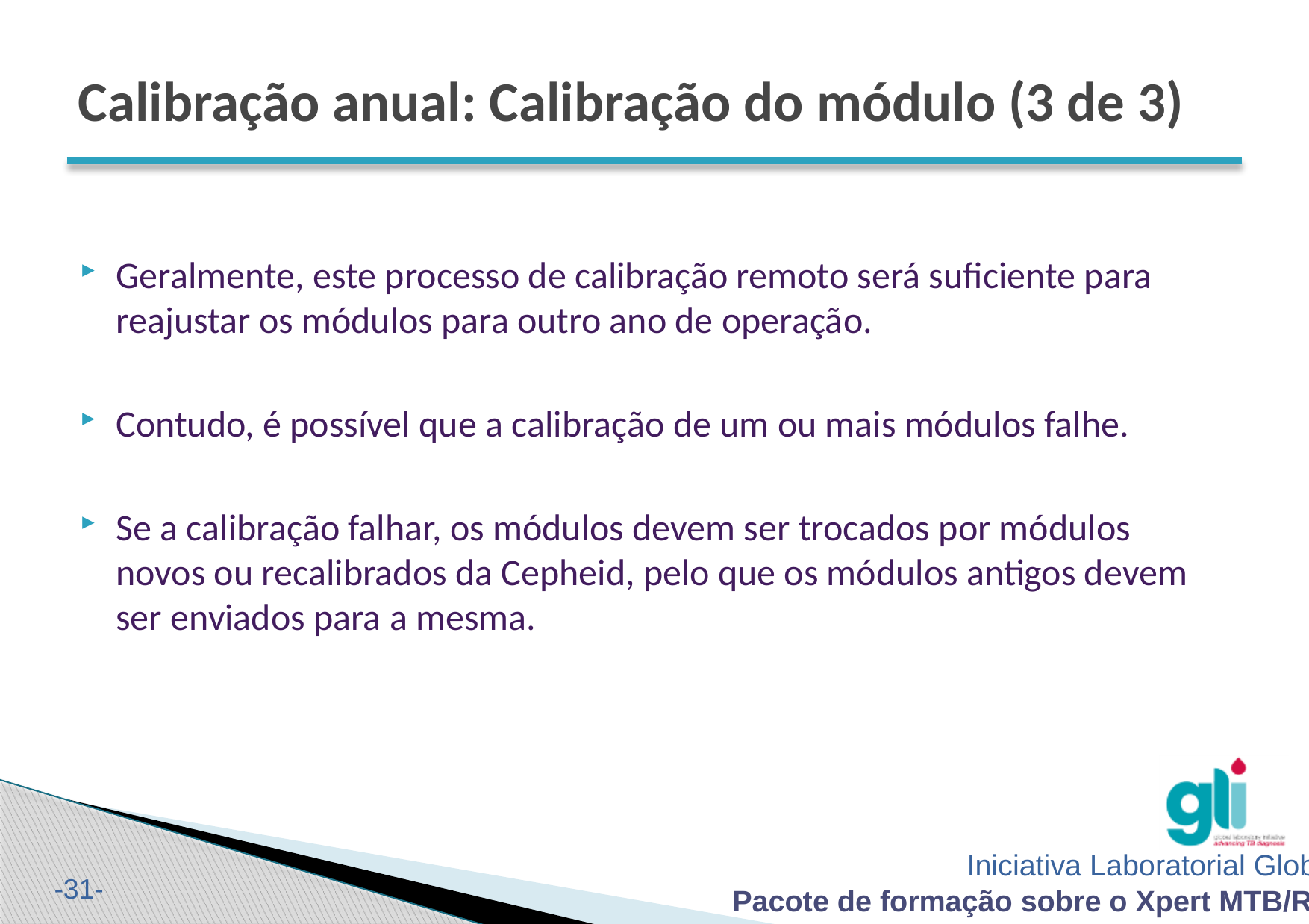

# Calibração anual: Calibração do módulo (3 de 3)
Geralmente, este processo de calibração remoto será suficiente para reajustar os módulos para outro ano de operação.

Contudo, é possível que a calibração de um ou mais módulos falhe.

Se a calibração falhar, os módulos devem ser trocados por módulos novos ou recalibrados da Cepheid, pelo que os módulos antigos devem ser enviados para a mesma.